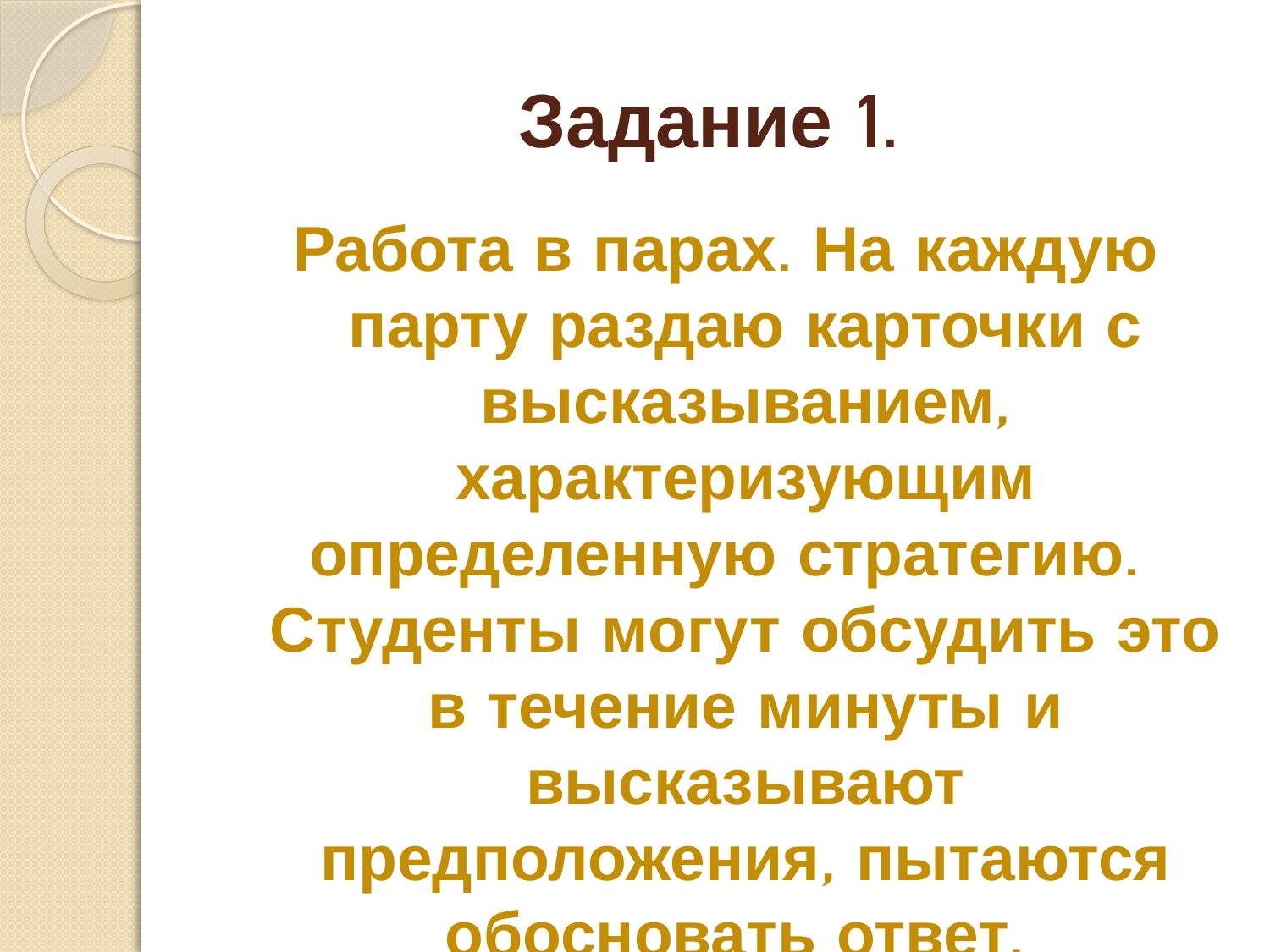

# Задание 1.
Работа в парах. На каждую парту раздаю карточки с высказыванием, характеризующим определенную стратегию.   Студенты могут обсудить это в течение минуты и высказывают предположения, пытаются обосновать ответ.